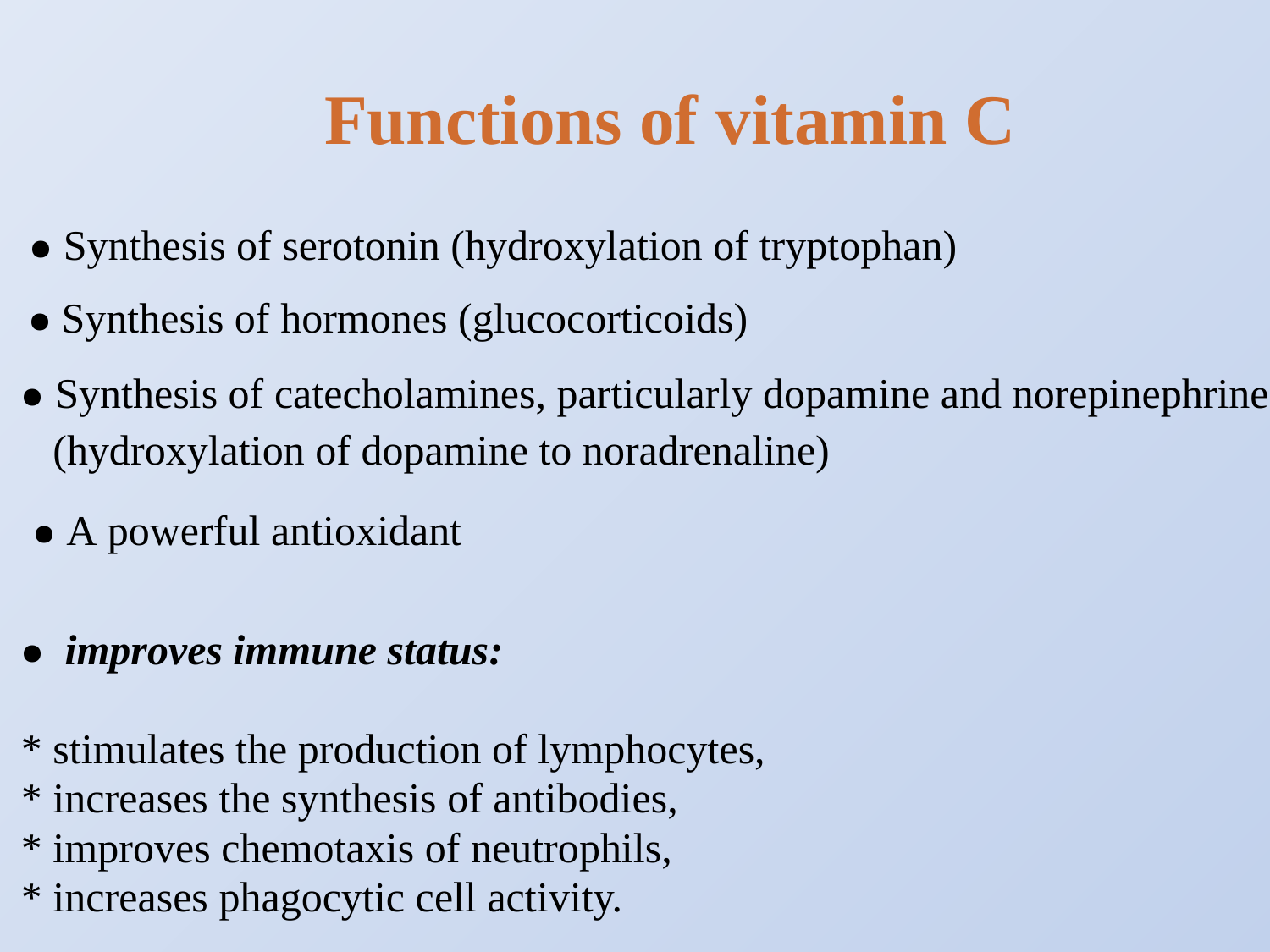

Functions of vitamin C

• Synthesis of serotonin (hydroxylation of tryptophan)

• Synthesis of hormones (glucocorticoids)
• Synthesis of catecholamines, particularly dopamine and norepinephrine
   (hydroxylation of dopamine to noradrenaline)
• A powerful antioxidant

•  improves immune status:

* stimulates the production of lymphocytes,
* increases the synthesis of antibodies,
* improves chemotaxis of neutrophils,
* increases phagocytic cell activity.